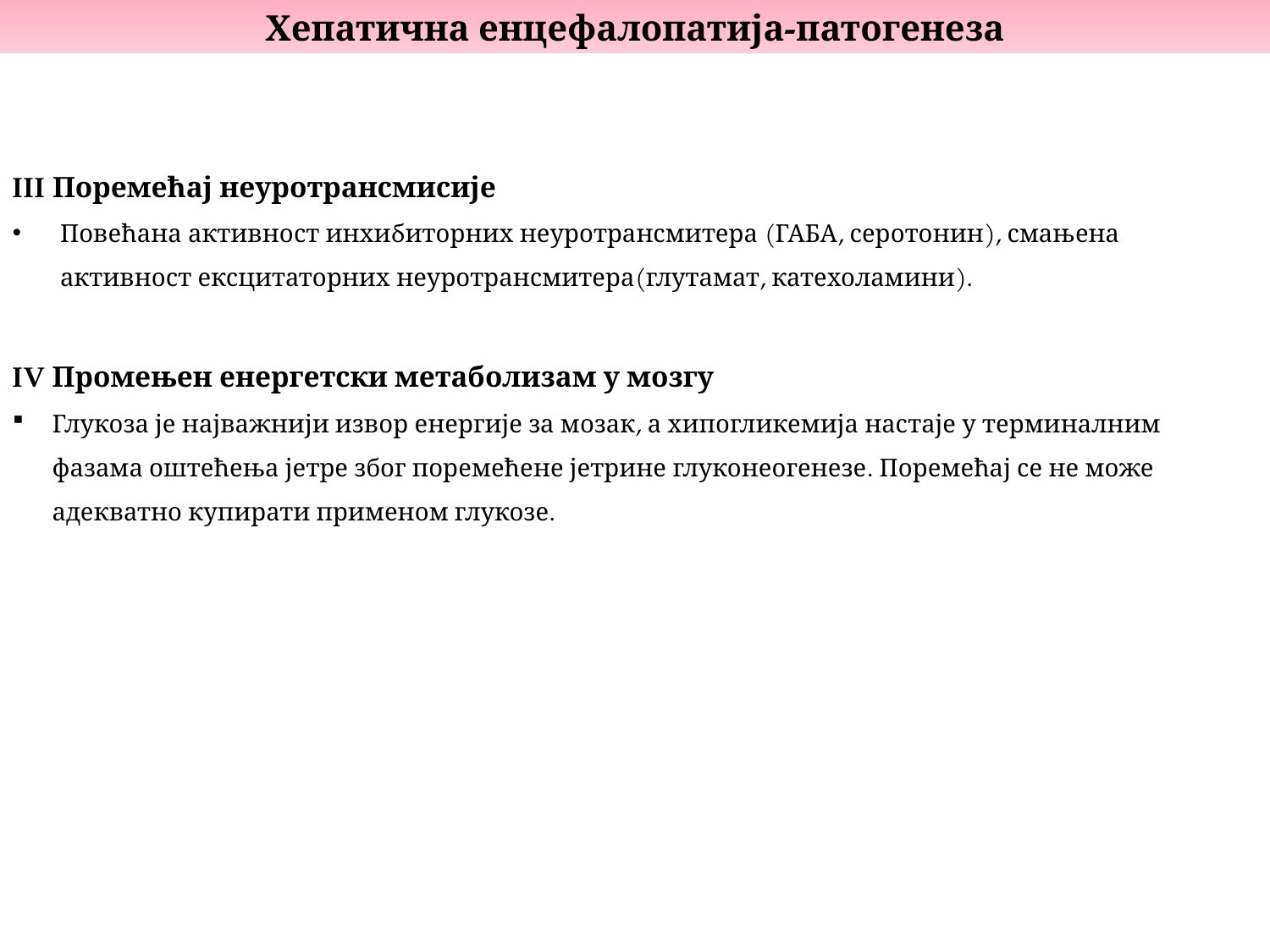

Хепатична енцефалопатија-патогенеза

III Поремећај неуротрансмисије
Повећана активност инхибиторних неуротрансмитера (ГАБА, серотонин), смањена активност ексцитаторних неуротрансмитера(глутамат, катехоламини).

IV Промењен енергетски метаболизам у мозгу
Глукоза је најважнији извор енергије за мозак, а хипогликемија настаје у терминалним фазама оштећења јетре због поремећене јетрине глуконеогенезе. Поремећај се не може адекватно купирати применом глукозе.